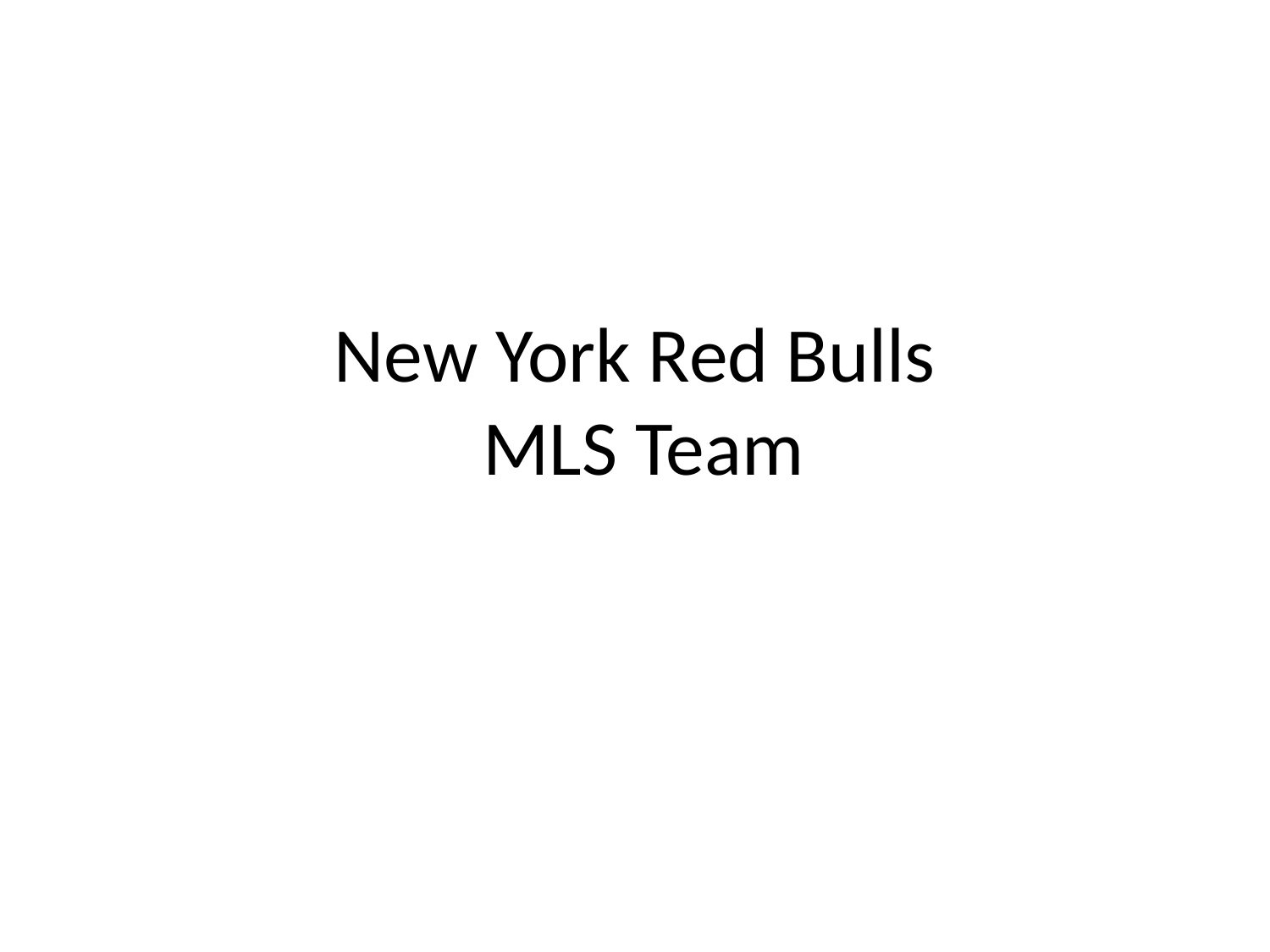

# New York Red Bulls MLS Team